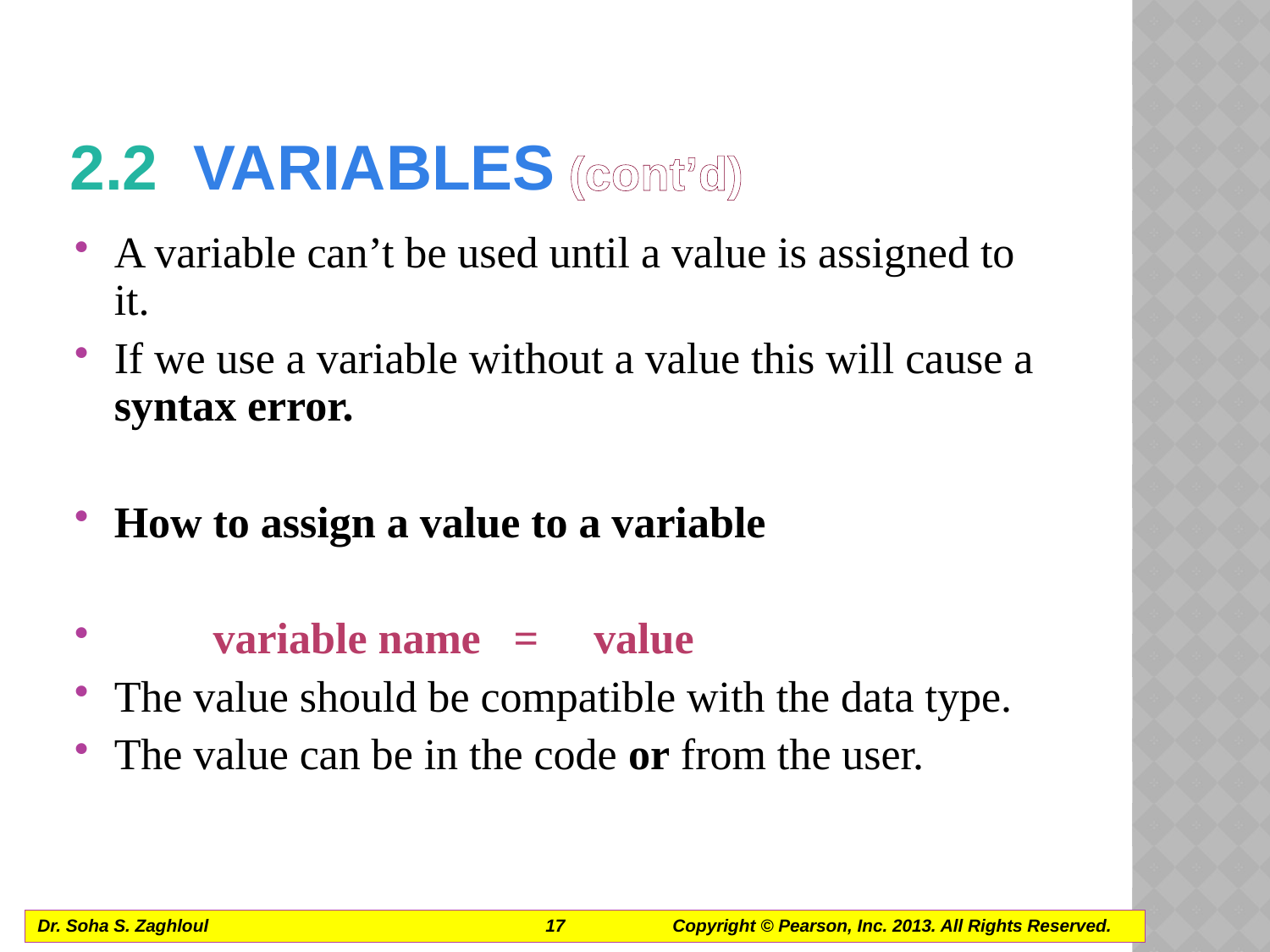

# 2.2  VARIABLES (cont’d)
A variable can’t be used until a value is assigned to it.
If we use a variable without a value this will cause a syntax error.

How to assign a value to a variable

         variable name   =     value
The value should be compatible with the data type.
The value can be in the code or from the user.
Dr. Soha S. Zaghloul			17	Copyright © Pearson, Inc. 2013. All Rights Reserved.
©1992-2013 by Pearson Education, Inc. All Rights Reserved.